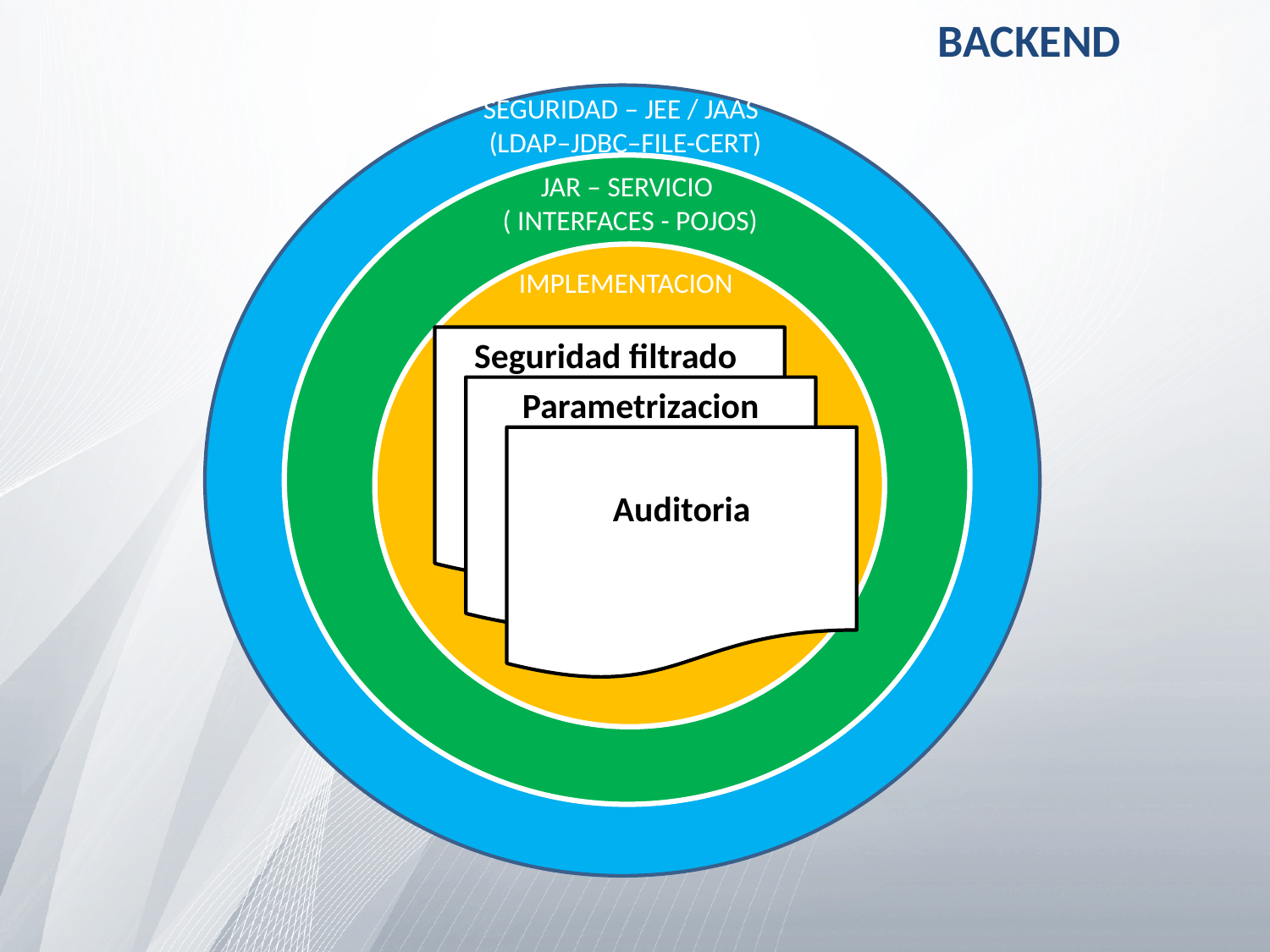

BACKEND

SEGURIDAD – JEE / JAAS
(LDAP–JDBC–FILE-CERT)

JAR – SERVICIO
( INTERFACES - POJOS)

IMPLEMENTACION
Seguridad filtrado
Parametrizacion
Auditoria